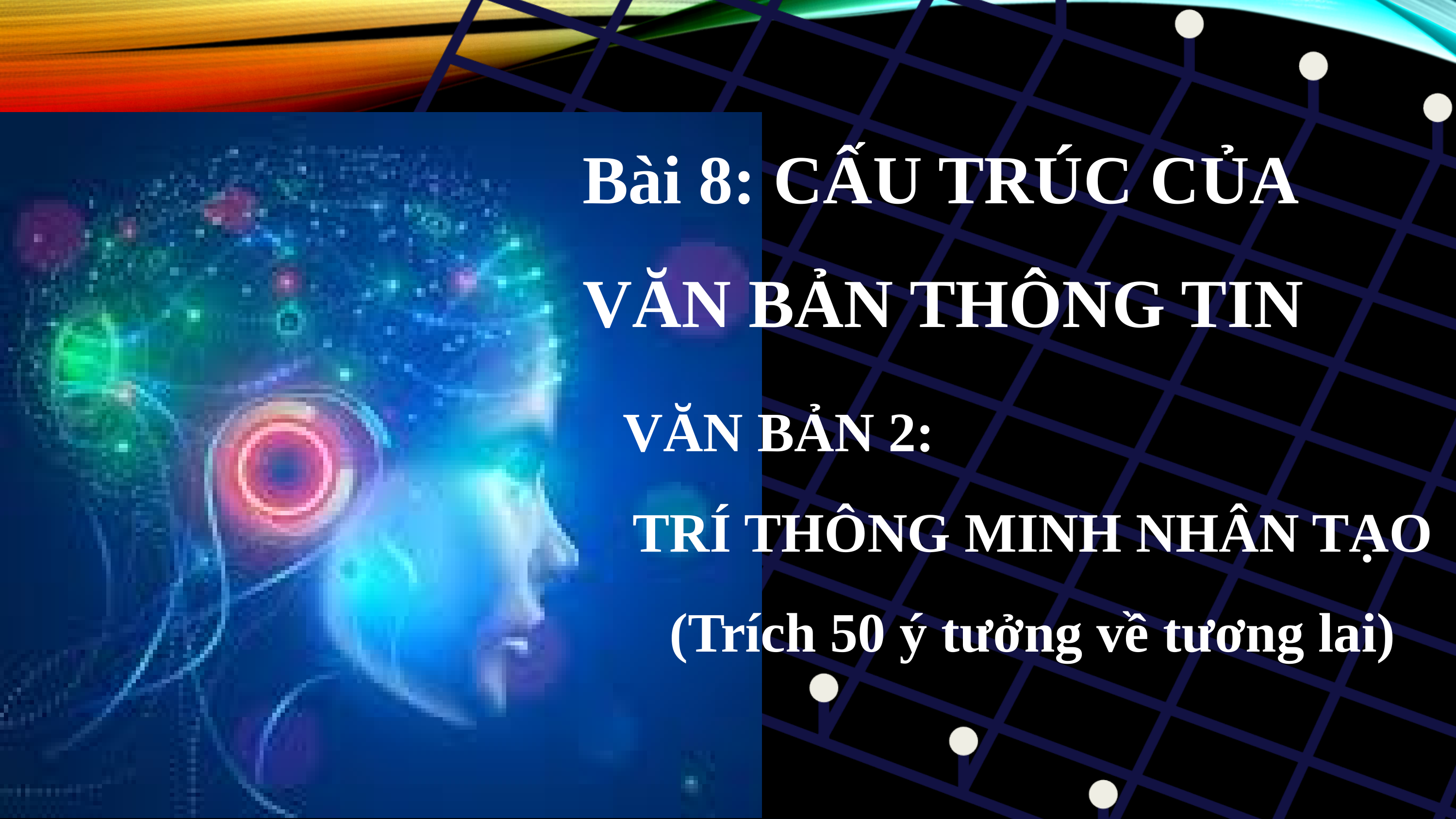

Bài 8: CẤU TRÚC CỦA
VĂN BẢN THÔNG TIN

VĂN BẢN 2:
TRÍ THÔNG MINH NHÂN TẠO
(Trích 50 ý tưởng về tương lai)